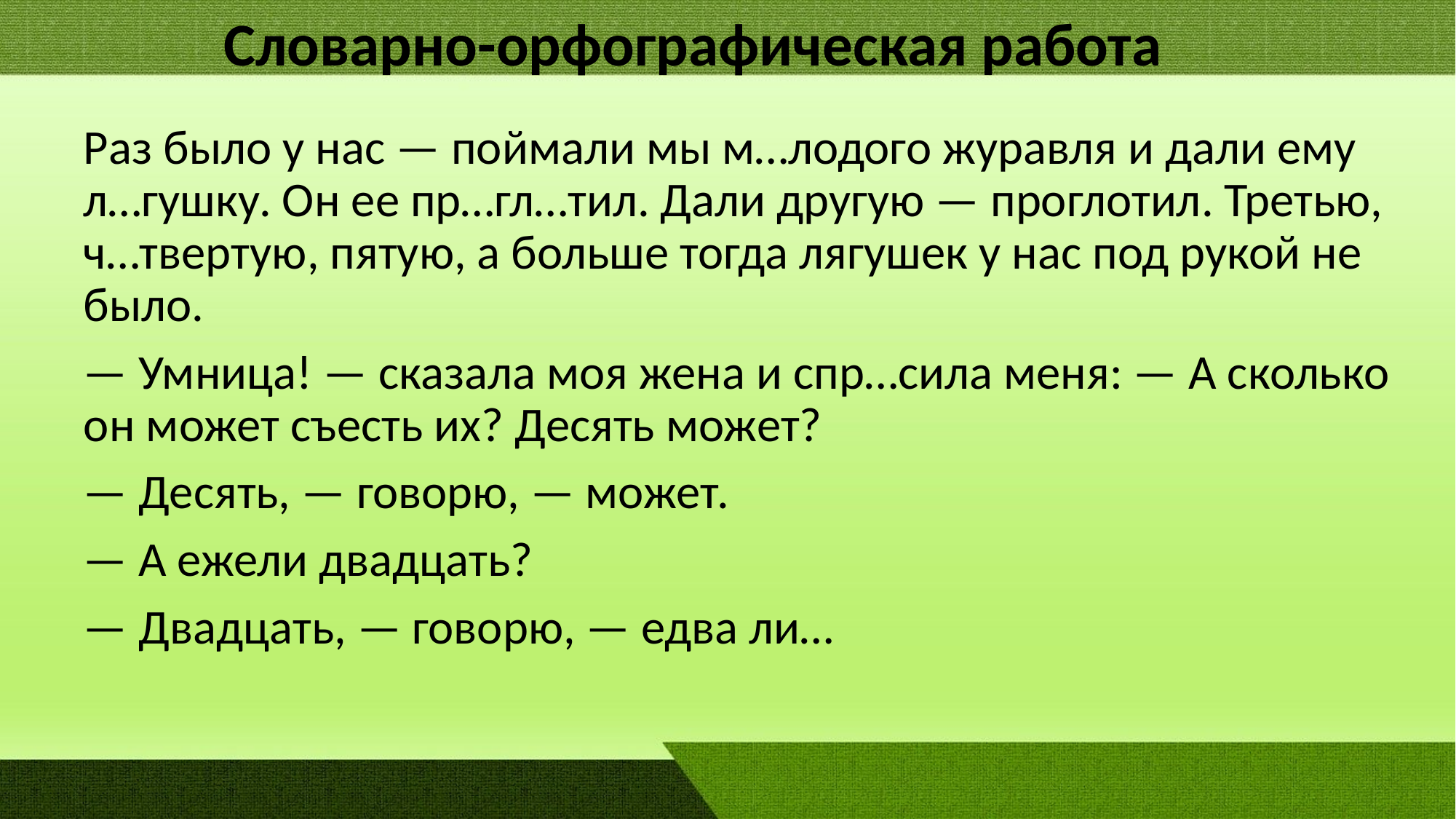

Словарно-орфографическая работа
Раз было у нас — поймали мы м…лодого журавля и дали ему л…гушку. Он ее пр…гл…тил. Дали другую — проглотил. Третью, ч…твертую, пятую, а больше тогда лягушек у нас под рукой не было.
— Умница! — сказала моя жена и спр…сила меня: — А сколько он может съесть их? Десять может?
— Десять, — говорю, — может.
— А ежели двадцать?
— Двадцать, — говорю, — едва ли…